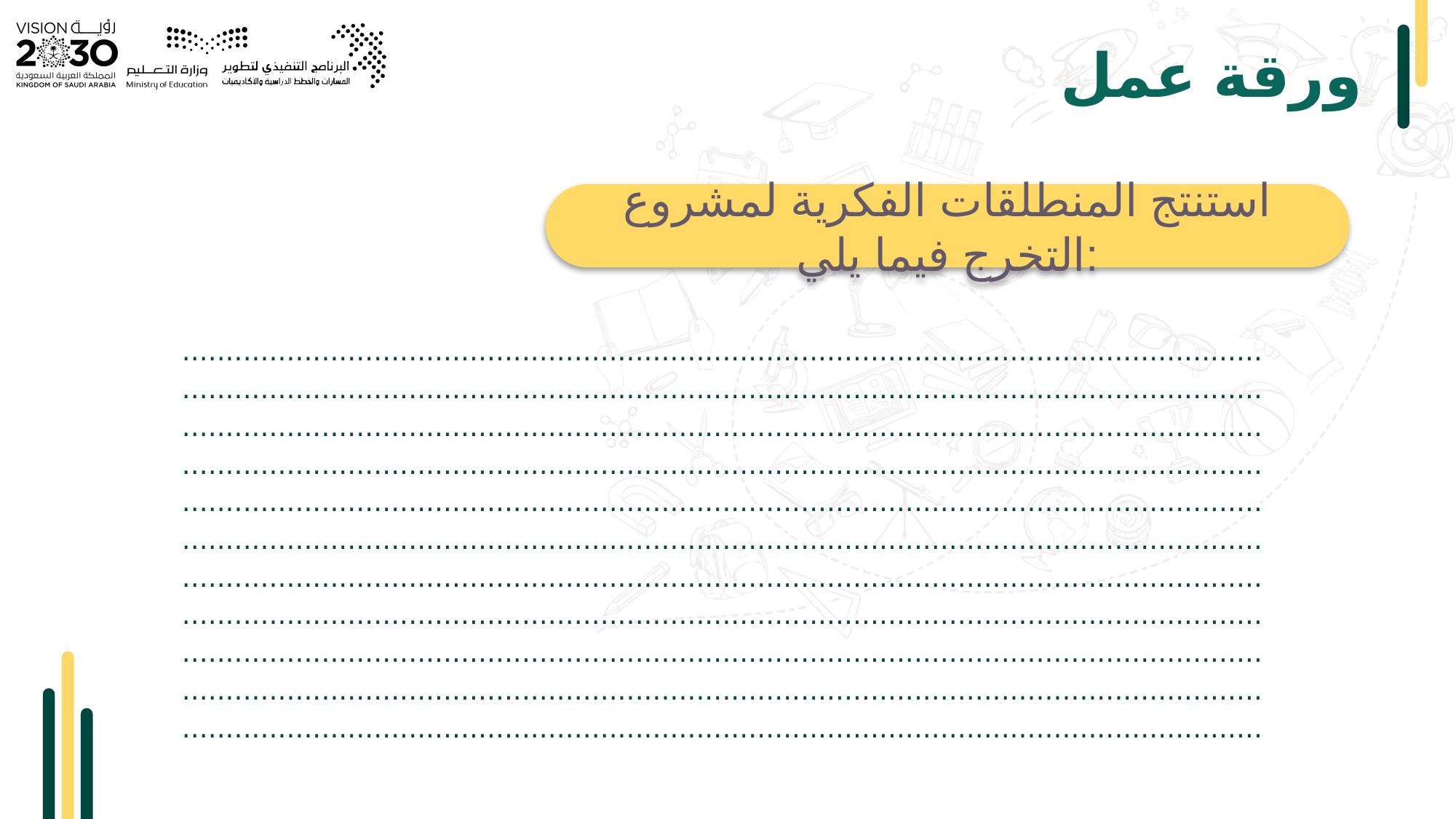

# ورقة عمل

استنتج المنطلقات الفكرية لمشروع التخرج فيما يلي:
....................................................................................................................................................................................................................................................................................................................................................................................................................................................................................................................................................................................................................................................................................................................................................................................................................................................................................................................................................................................................................................................................................................................................................................................................................................................................................................................................................................................................................